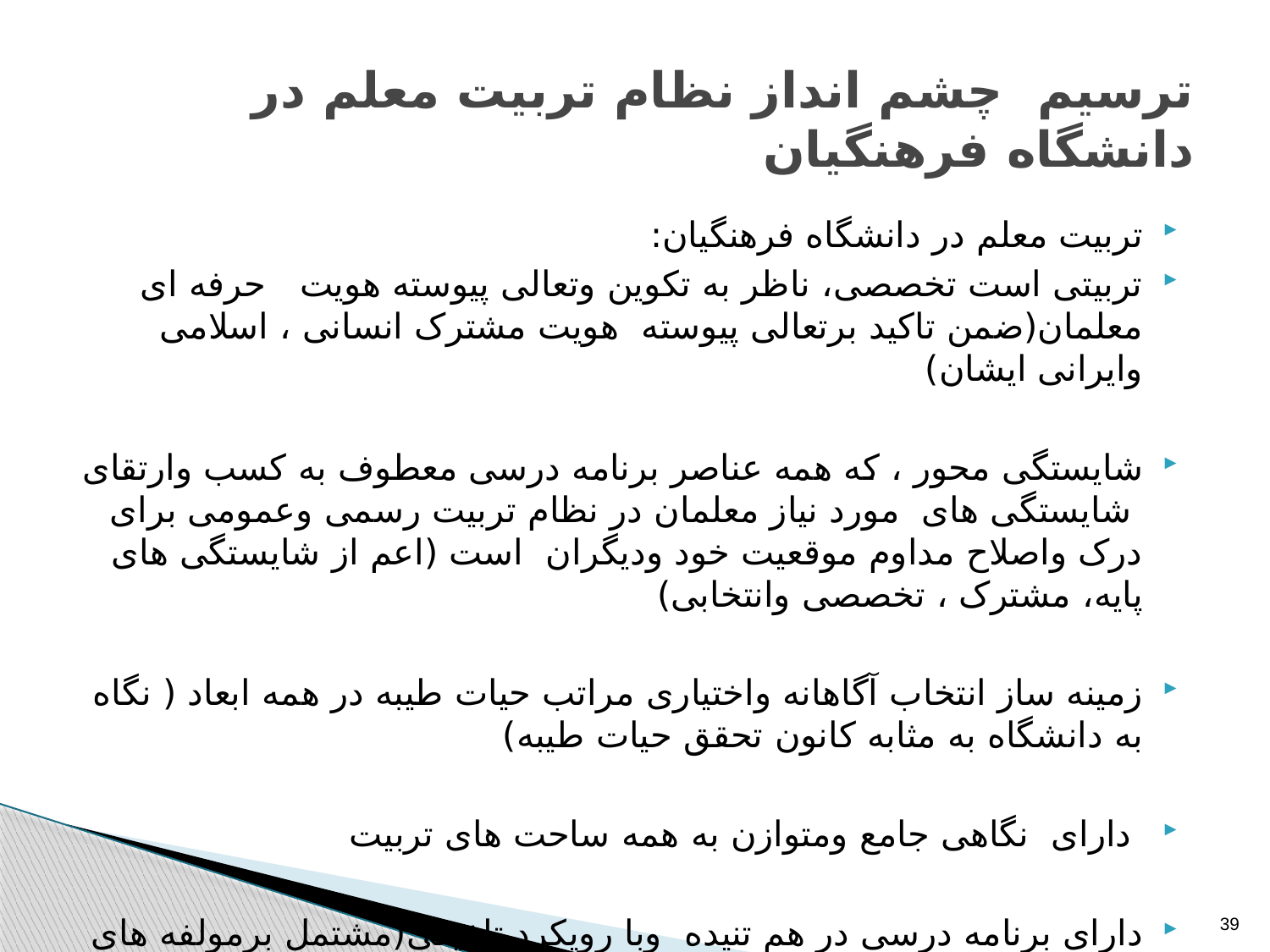

# ترسیم  چشم انداز نظام تربیت معلم در دانشگاه فرهنگیان
تربیت معلم در دانشگاه فرهنگیان:
تربیتی است تخصصی، ناظر به تکوین وتعالی پیوسته هویت   حرفه ای معلمان(ضمن تاکید برتعالی پیوسته  هویت مشترک انسانی ، اسلامی وایرانی ایشان)

شایستگی محور ، که همه عناصر برنامه درسی معطوف به کسب وارتقای  شایستگی های  مورد نیاز معلمان در نظام تربیت رسمی وعمومی برای درک واصلاح مداوم موقعیت خود ودیگران  است (اعم از شایستگی های پایه، مشترک ، تخصصی وانتخابی)

زمینه ساز انتخاب آگاهانه واختیاری مراتب حیات طیبه در همه ابعاد ( نگاه به دانشگاه به مثابه کانون تحقق حیات طیبه)

 دارای  نگاهی جامع ومتوازن به همه ساحت های تربیت

دارای برنامه درسی در هم تنیده  وبا رویکرد تلفیقی(مشتمل برمولفه های الزامی،انتخابی واختیاری)

39